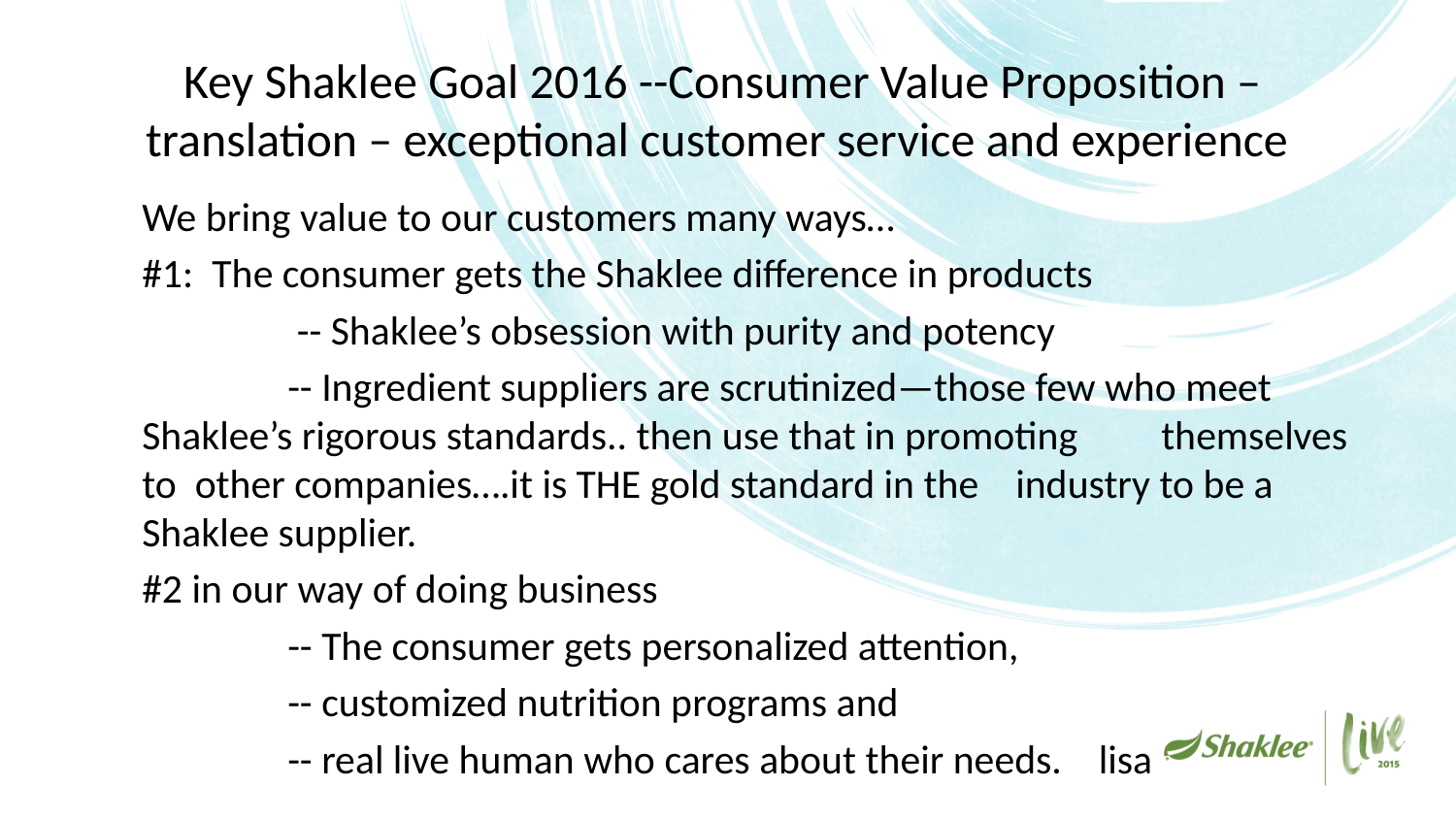

# Key Shaklee Goal 2016 --Consumer Value Proposition – translation – exceptional customer service and experience
We bring value to our customers many ways…
#1:  The consumer gets the Shaklee difference in products
	 -- Shaklee’s obsession with purity and potency
	-- Ingredient suppliers are scrutinized—those few who meet 	Shaklee’s rigorous standards.. then use that in promoting 	themselves to  other companies….it is THE gold standard in the 	industry to be a Shaklee supplier.
#2 in our way of doing business
	-- The consumer gets personalized attention,
	-- customized nutrition programs and
	-- real live human who cares about their needs.    lisa